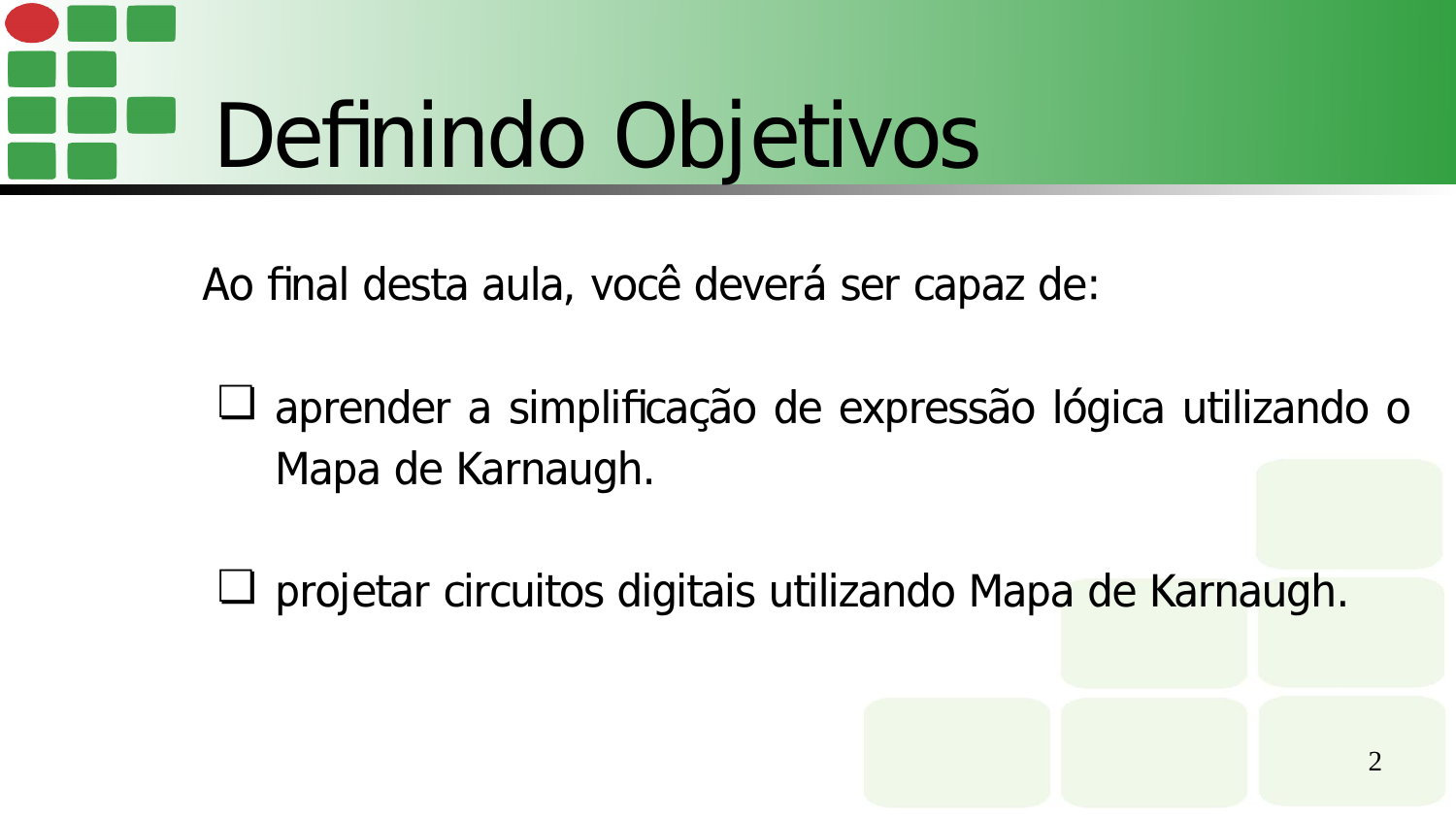

Definindo Objetivos
Ao final desta aula, você deverá ser capaz de:

aprender a simplificação de expressão lógica utilizando o Mapa de Karnaugh.

projetar circuitos digitais utilizando Mapa de Karnaugh.
2